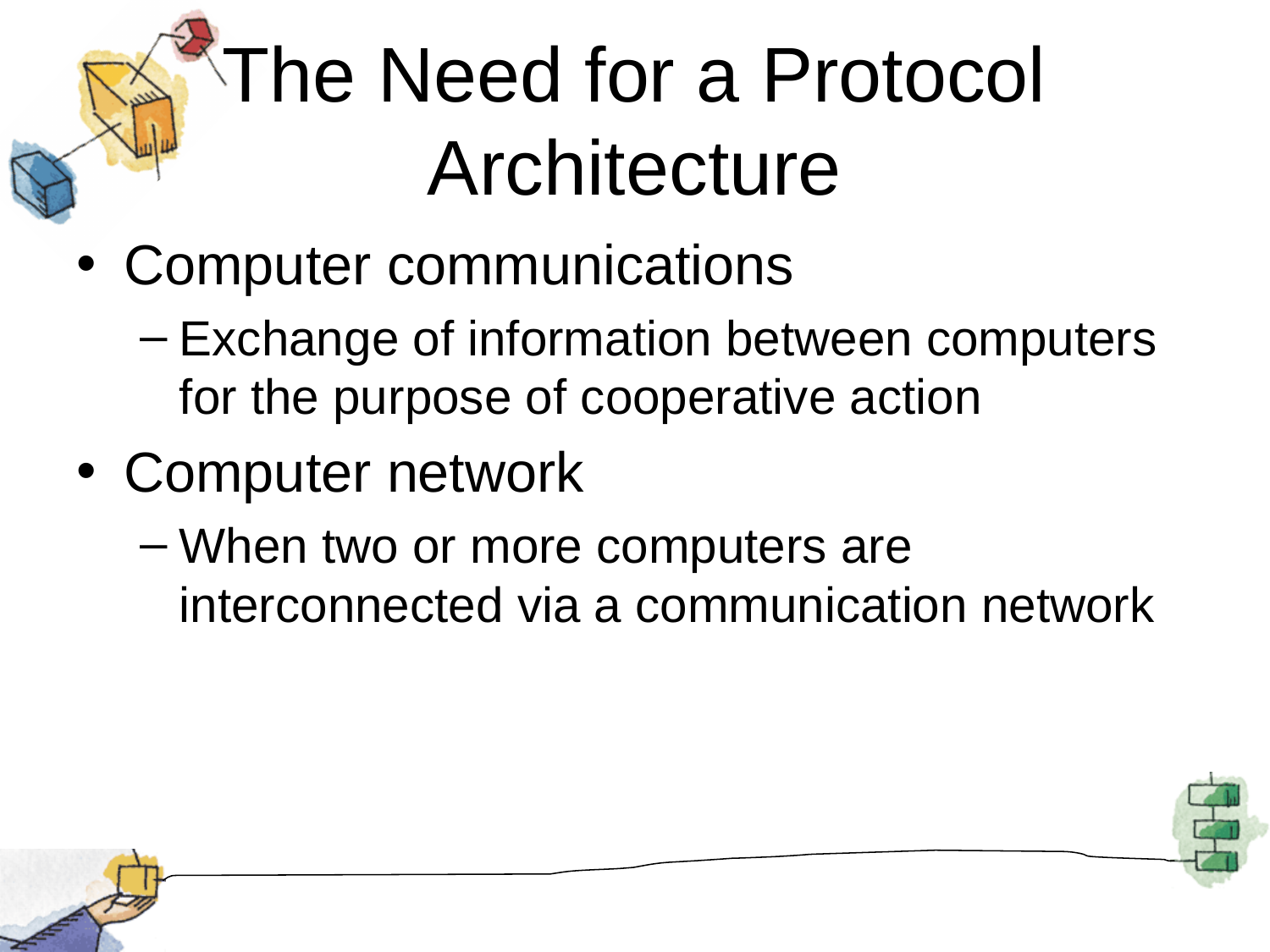

# The Need for a Protocol Architecture
Computer communications
Exchange of information between computers for the purpose of cooperative action
Computer network
When two or more computers are interconnected via a communication network